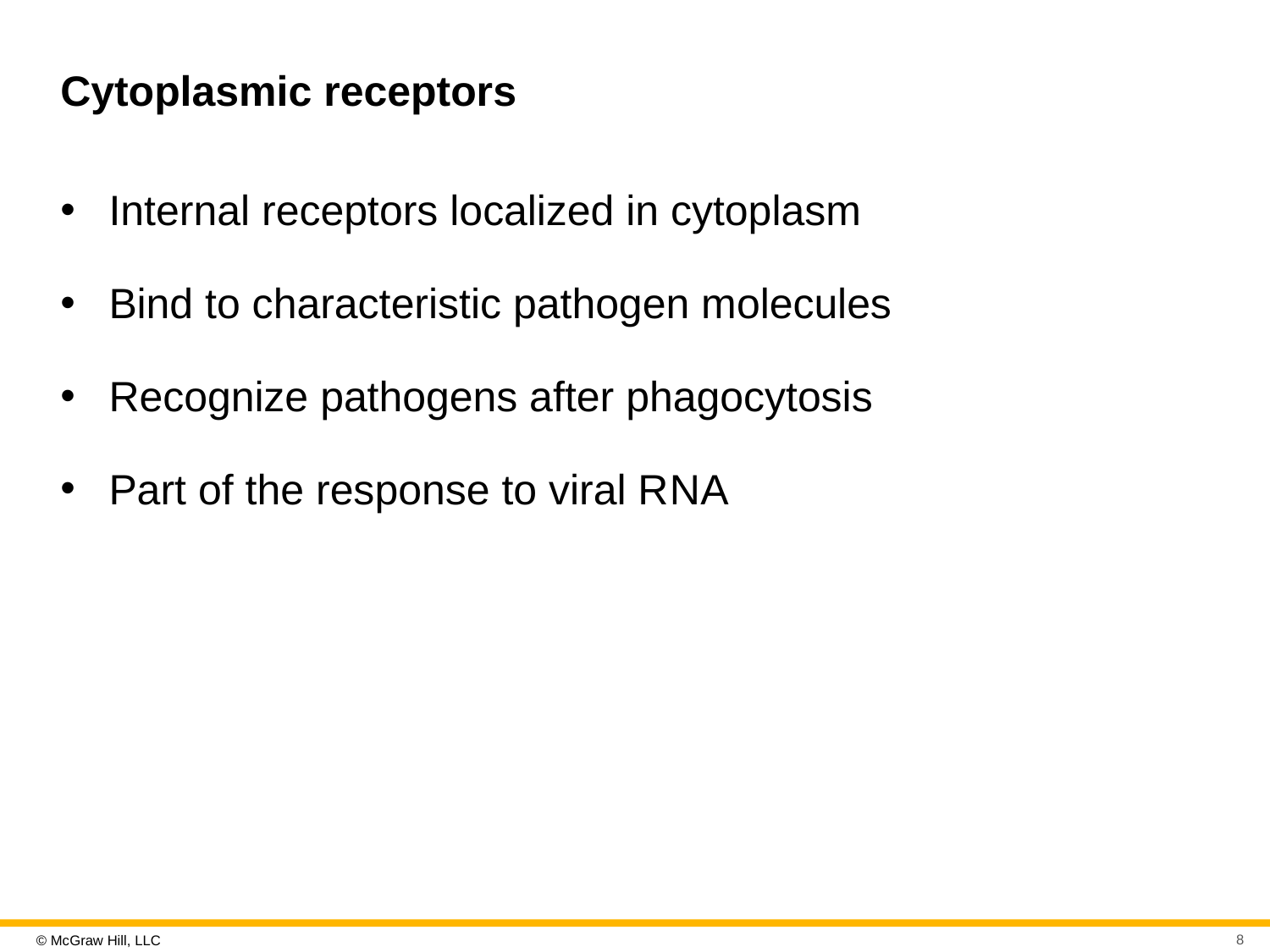

# Cytoplasmic receptors
Internal receptors localized in cytoplasm
Bind to characteristic pathogen molecules
Recognize pathogens after phagocytosis
Part of the response to viral R N A
8